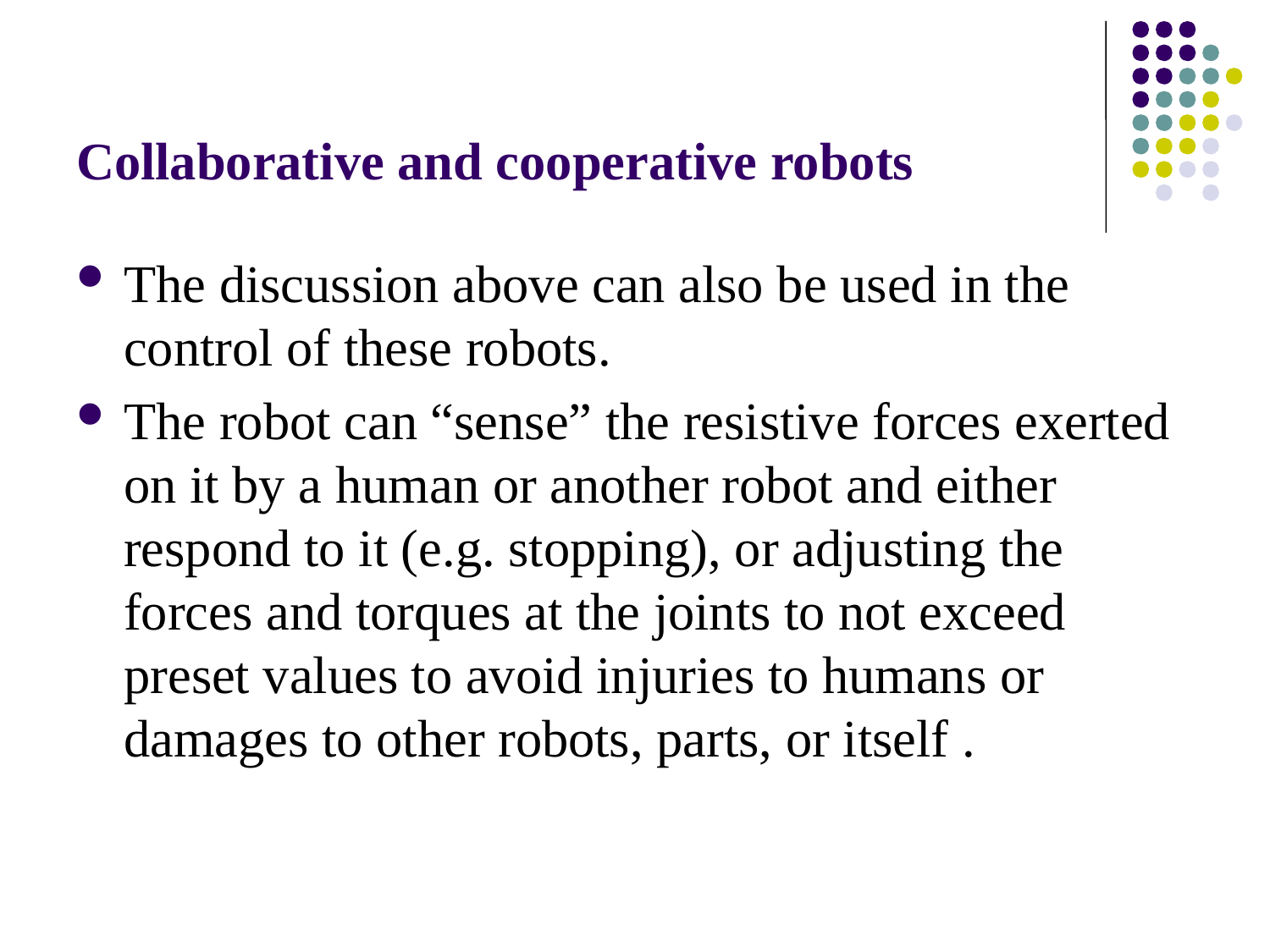

# Collaborative and cooperative robots
The discussion above can also be used in the control of these robots.
The robot can “sense” the resistive forces exerted on it by a human or another robot and either respond to it (e.g. stopping), or adjusting the forces and torques at the joints to not exceed preset values to avoid injuries to humans or damages to other robots, parts, or itself .